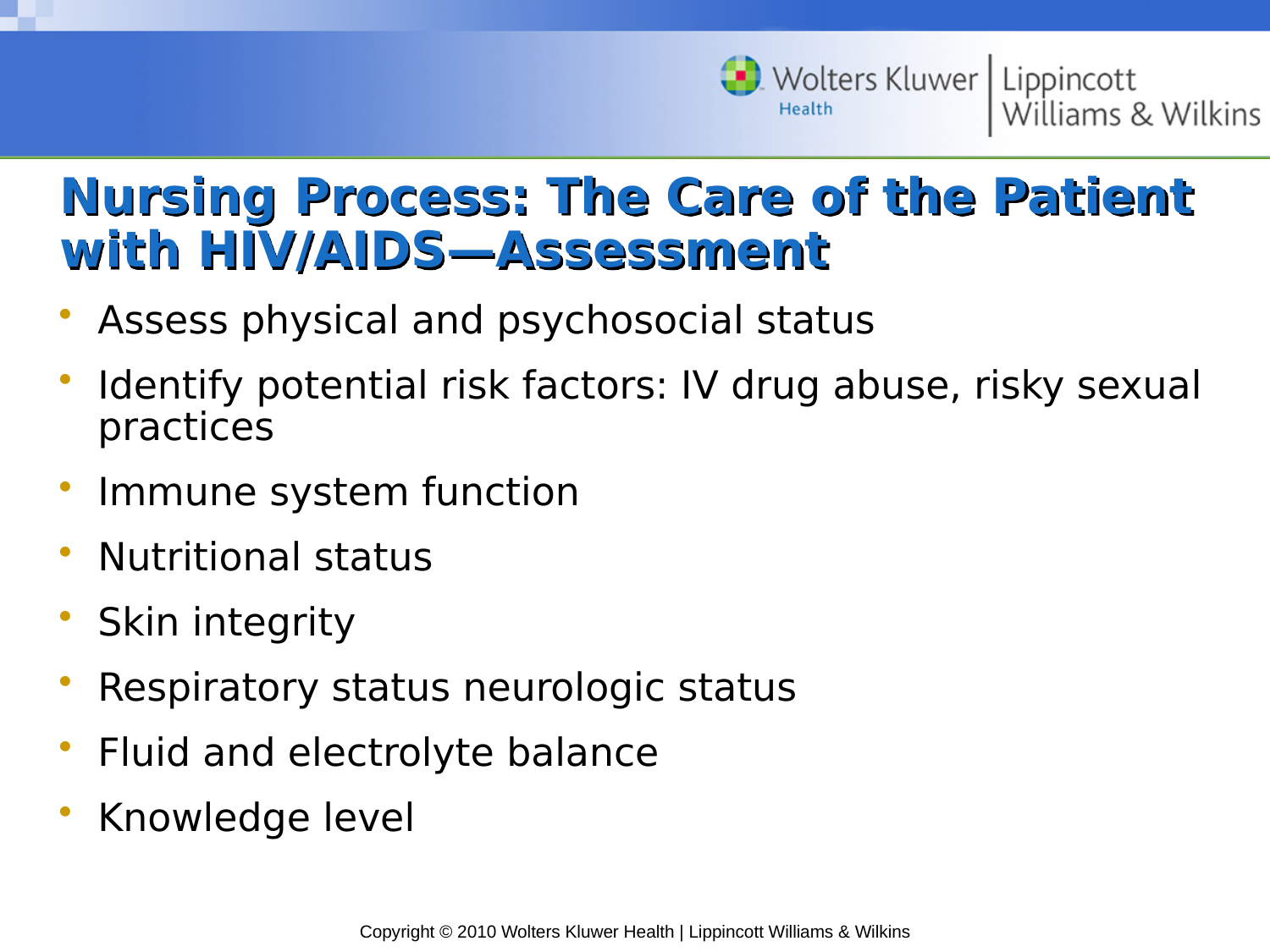

# Nursing Process: The Care of the Patient with HIV/AIDS—Assessment
Assess physical and psychosocial status
Identify potential risk factors: IV drug abuse, risky sexual practices
Immune system function
Nutritional status
Skin integrity
Respiratory status neurologic status
Fluid and electrolyte balance
Knowledge level